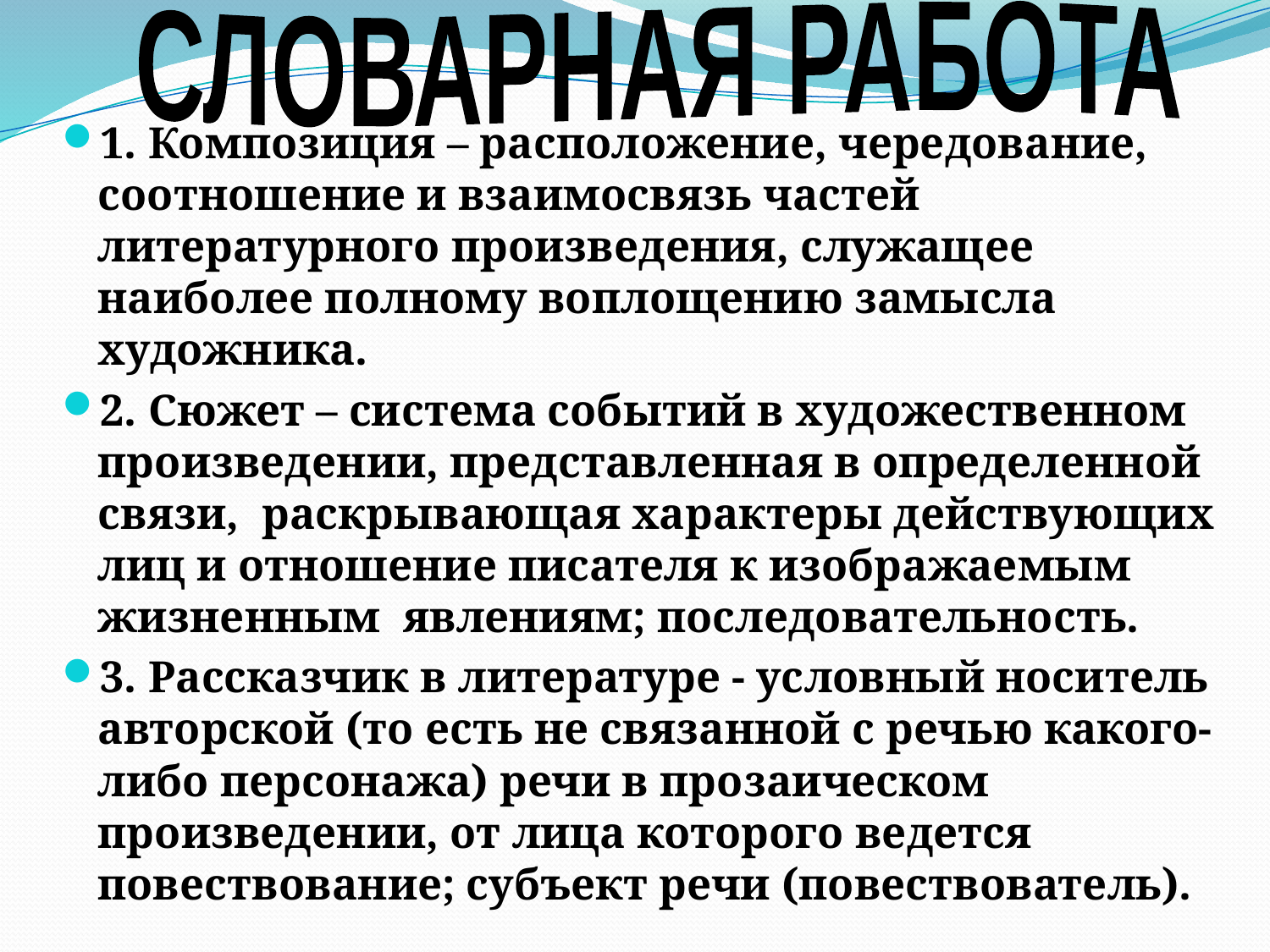

СЛОВАРНАЯ РАБОТА
1. Композиция – расположение, чередование, соотношение и взаимосвязь частей литературного произведения, служащее наиболее полному воплощению замысла художника.
2. Сюжет – система событий в художественном произведении, представленная в определенной связи,  раскрывающая характеры действующих лиц и отношение писателя к изображаемым жизненным  явлениям; последовательность.
3. Рассказчик в литературе - условный носитель авторской (то есть не связанной с речью какого-либо персонажа) речи в прозаическом произведении, от лица которого ведется повествование; субъект речи (повествователь).